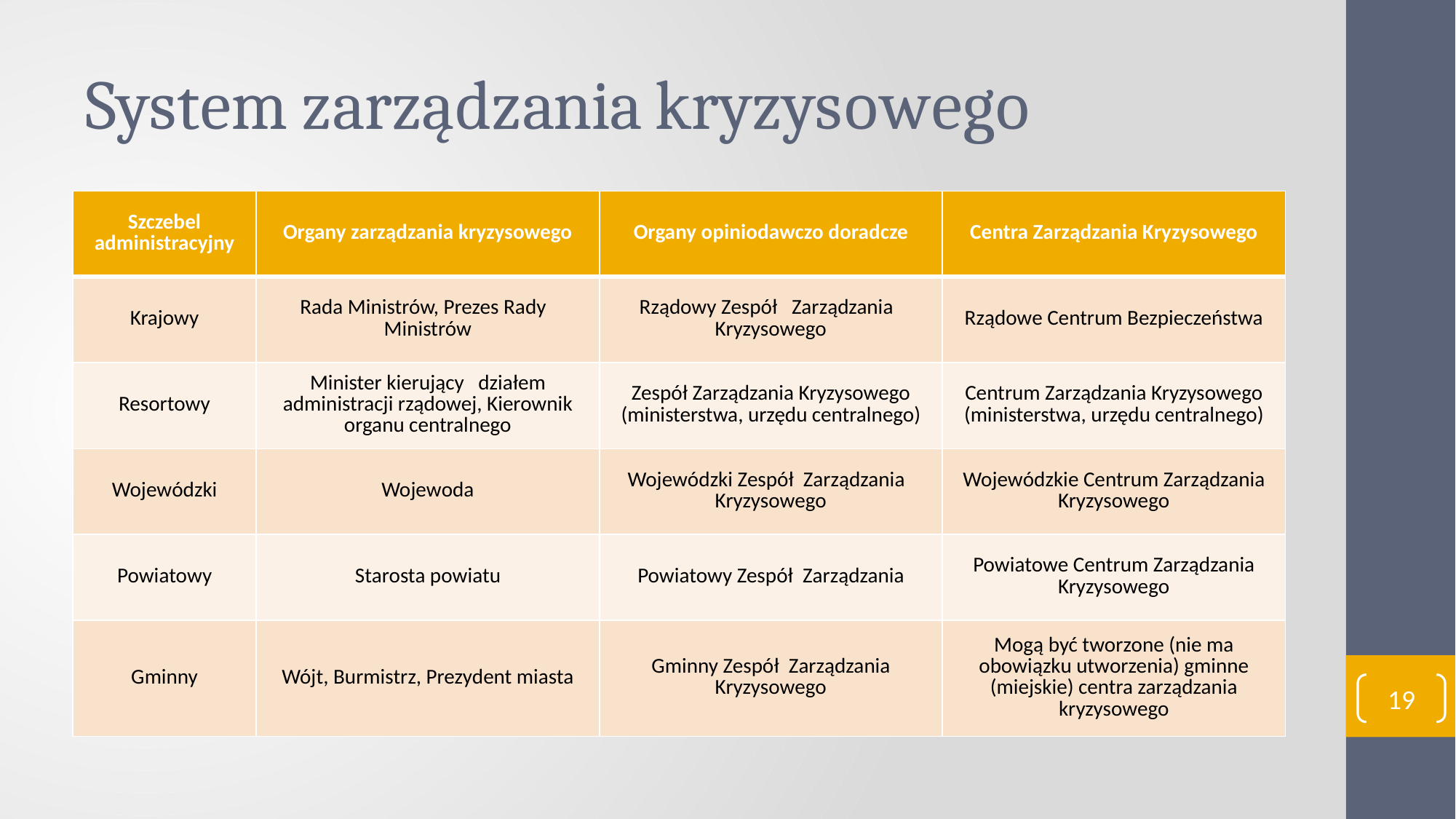

# System zarządzania kryzysowego
| Szczebel administracyjny | Organy zarządzania kryzysowego | Organy opiniodawczo doradcze | Centra Zarządzania Kryzysowego |
| --- | --- | --- | --- |
| Krajowy | Rada Ministrów, Prezes Rady   Ministrów | Rządowy Zespół   Zarządzania   Kryzysowego | Rządowe Centrum Bezpieczeństwa |
| Resortowy | Minister kierujący   działem administracji rządowej, Kierownik organu centralnego | Zespół Zarządzania Kryzysowego (ministerstwa, urzędu centralnego) | Centrum Zarządzania Kryzysowego (ministerstwa, urzędu centralnego) |
| Wojewódzki | Wojewoda | Wojewódzki Zespół  Zarządzania   Kryzysowego | Wojewódzkie Centrum Zarządzania Kryzysowego |
| Powiatowy | Starosta powiatu | Powiatowy Zespół  Zarządzania | Powiatowe Centrum Zarządzania Kryzysowego |
| Gminny | Wójt, Burmistrz, Prezydent miasta | Gminny Zespół  Zarządzania Kryzysowego | Mogą być tworzone (nie ma obowiązku utworzenia) gminne (miejskie) centra zarządzania kryzysowego |
19